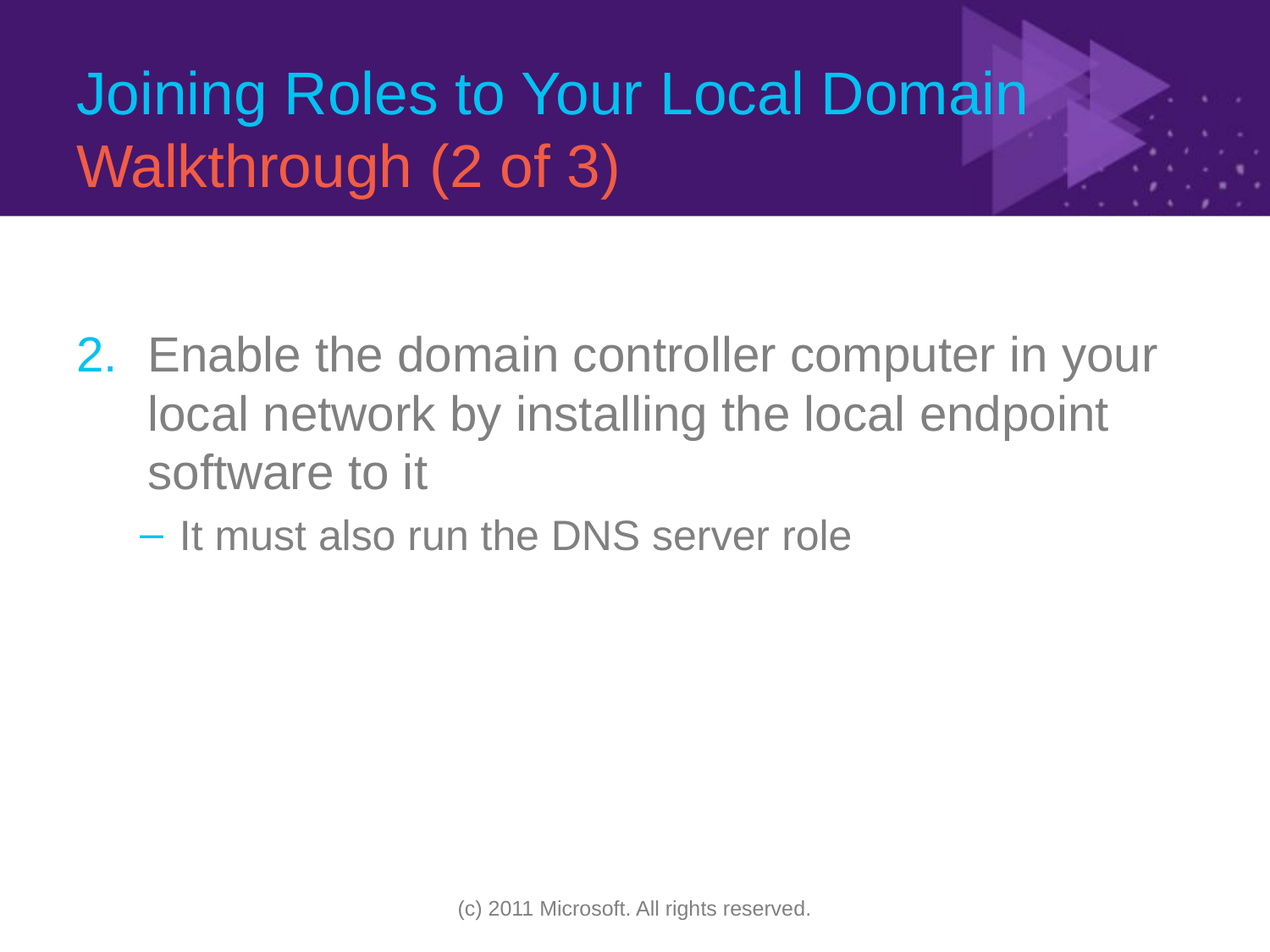

# Joining Roles to Your Local Domain Walkthrough (2 of 3)
Enable the domain controller computer in your local network by installing the local endpoint software to it
It must also run the DNS server role
(c) 2011 Microsoft. All rights reserved.